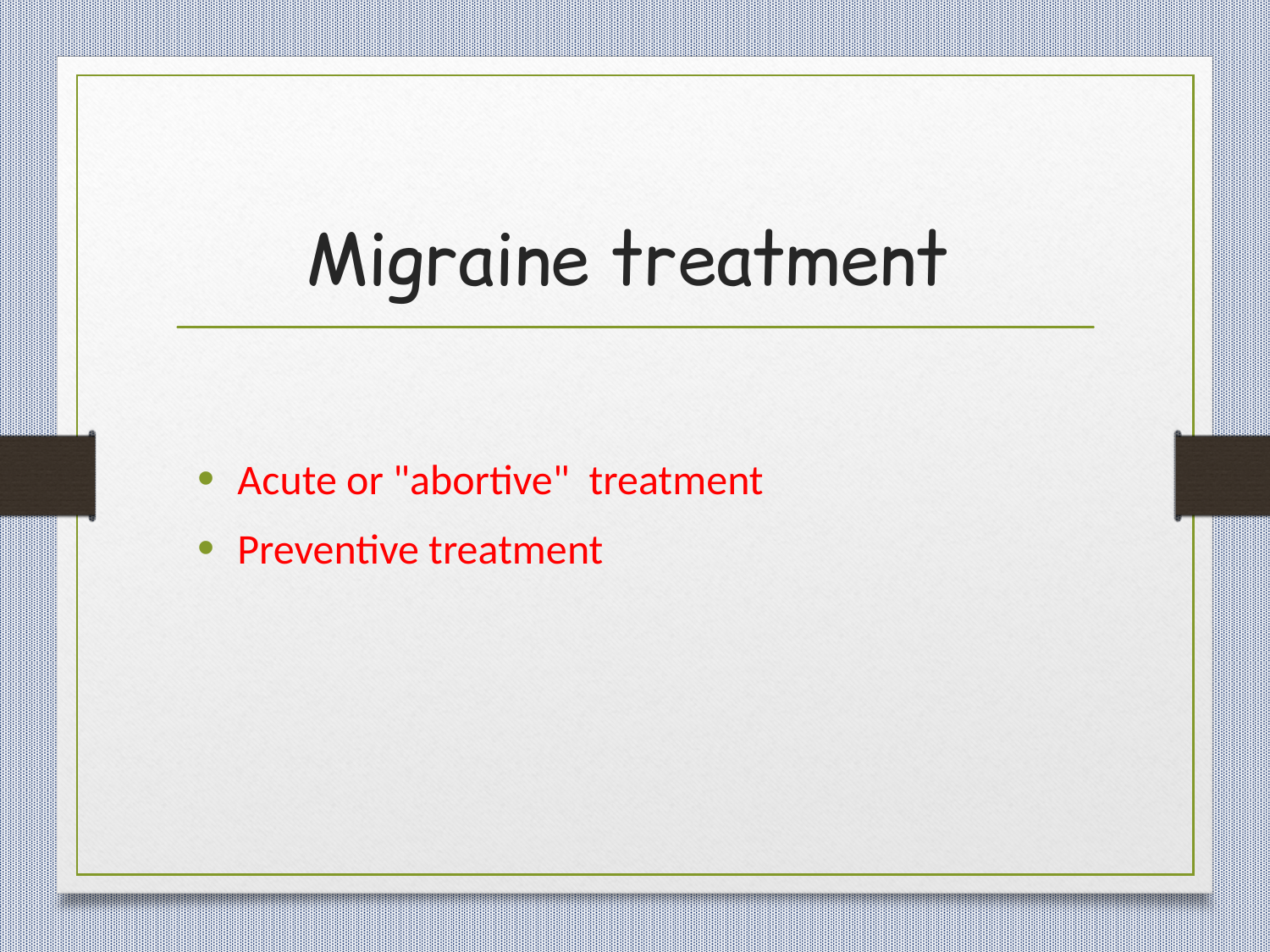

# Migraine treatment

Acute or "abortive"  treatment
Preventive treatment